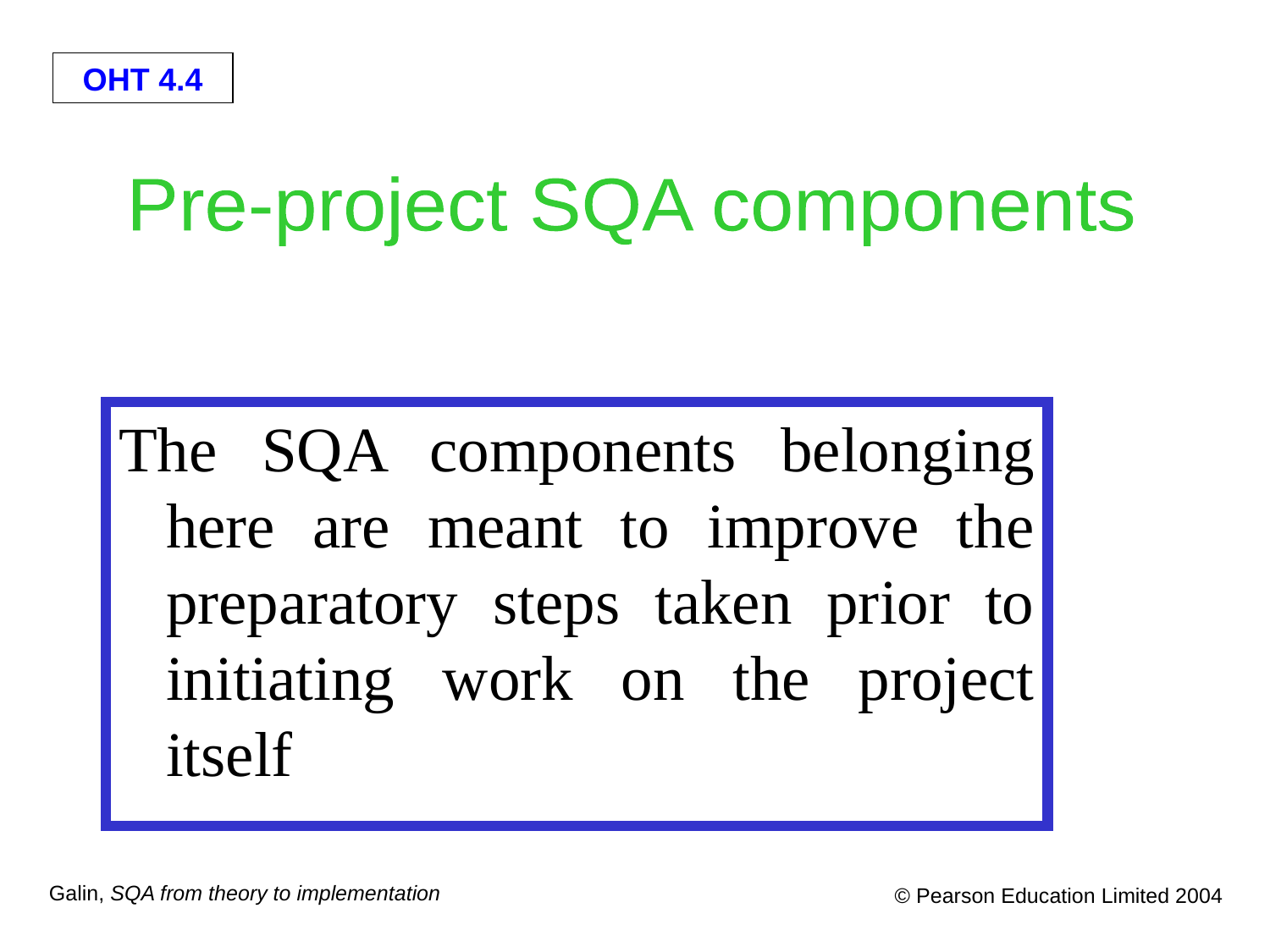

Pre-project SQA components
The SQA components belonging here are meant to improve the preparatory steps taken prior to initiating work on the project itself